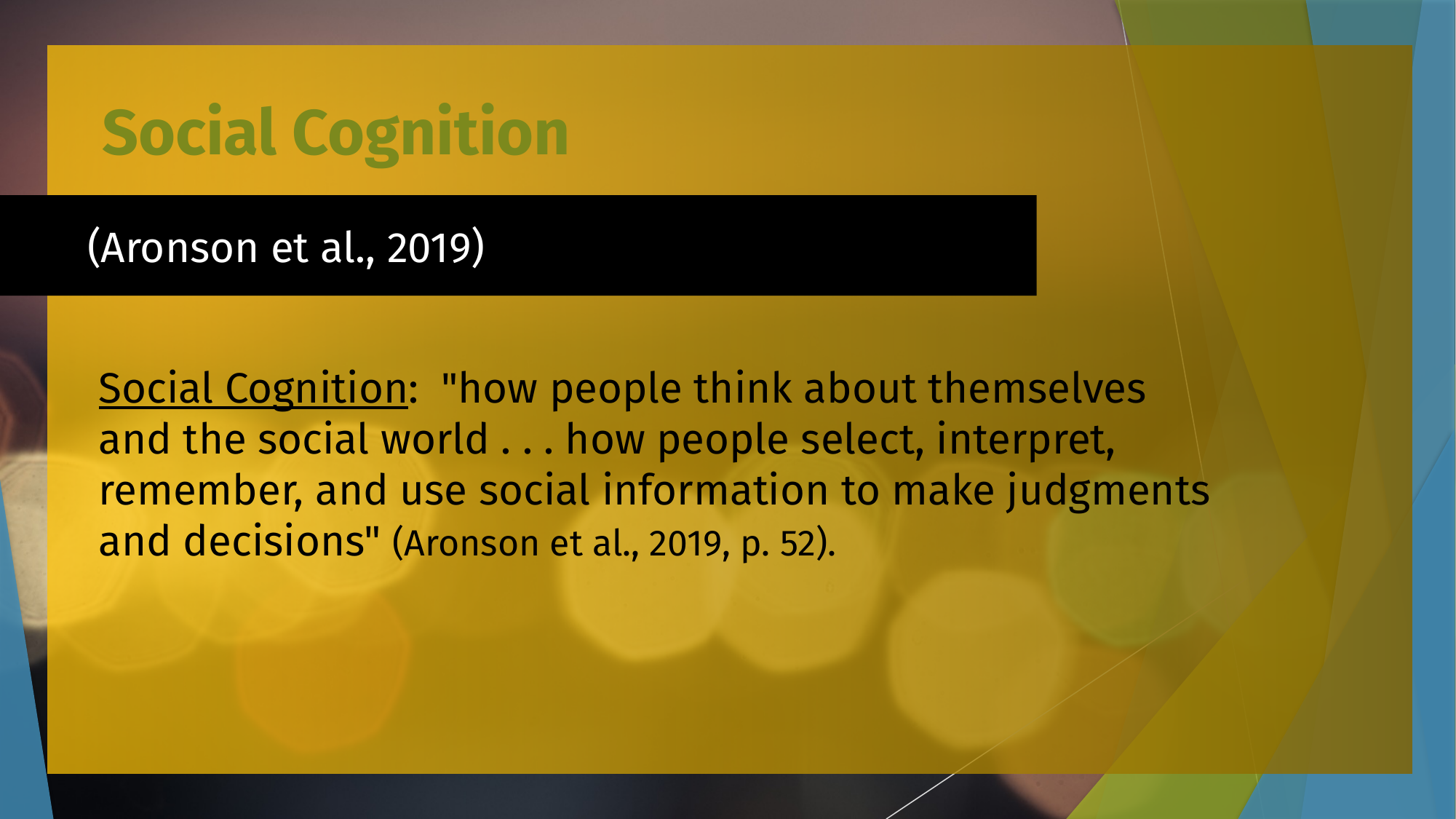

# Social Cognition
(Aronson et al., 2019)
Social Cognition:  "how people think about themselves
and the social world . . . how people select, interpret,
remember, and use social information to make judgments
and decisions" (Aronson et al., 2019, p. 52).